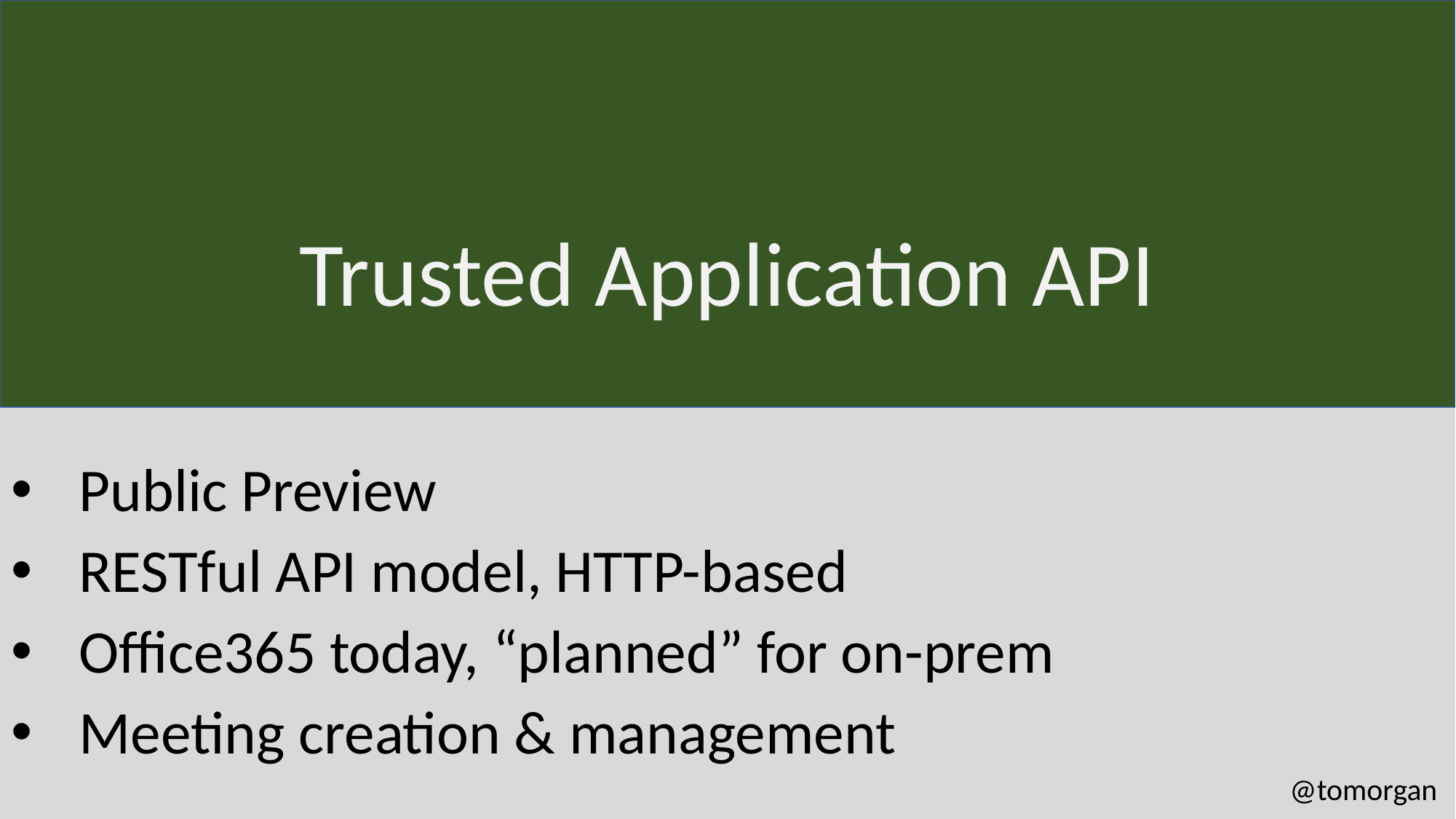

# Trusted Application API
Public Preview
RESTful API model, HTTP-based
Office365 today, “planned” for on-prem
Meeting creation & management